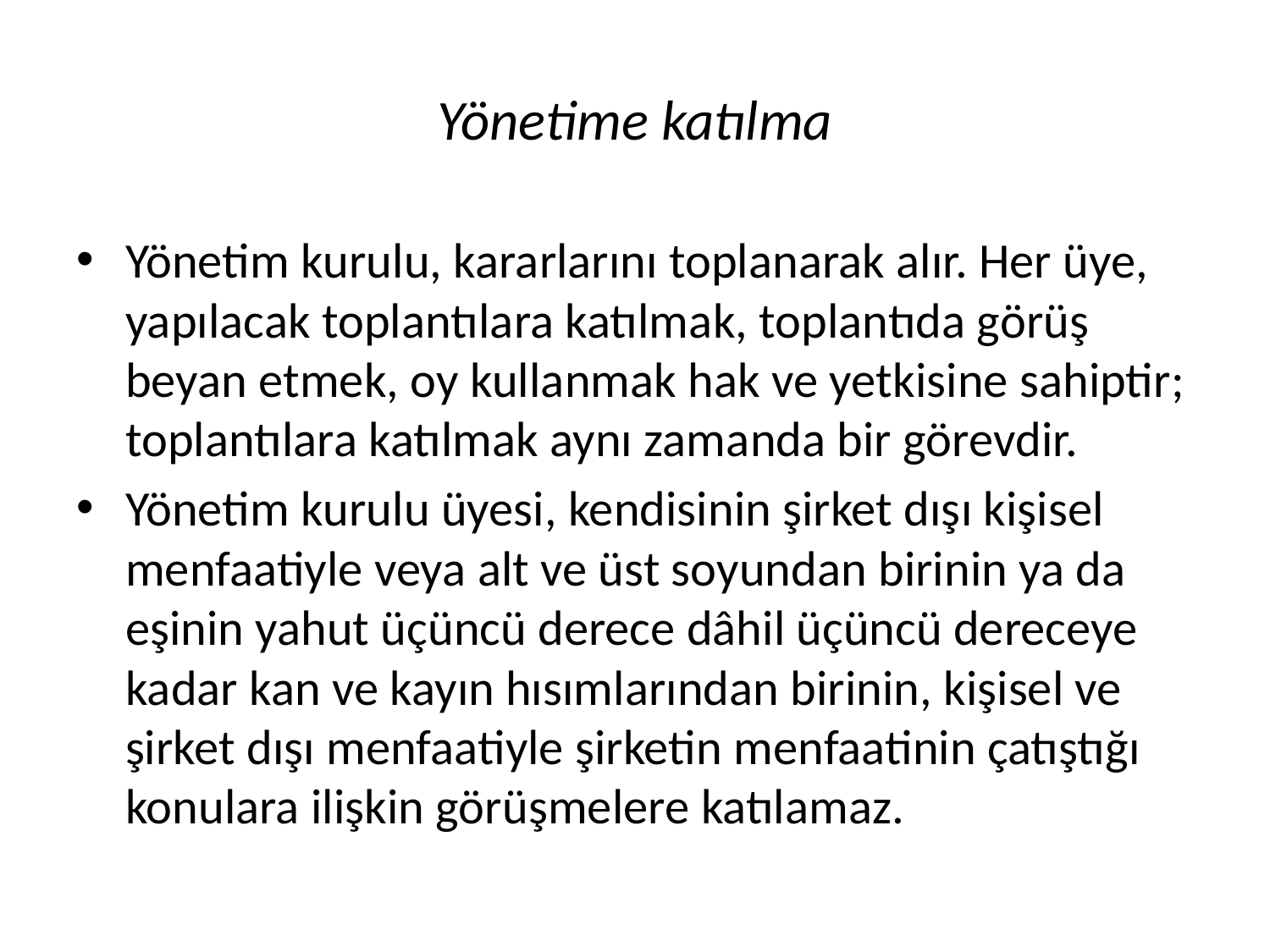

# Yönetime katılma
Yönetim kurulu, kararlarını toplanarak alır. Her üye, yapılacak toplantılara katılmak, toplantıda görüş beyan etmek, oy kullanmak hak ve yetkisine sahiptir; toplantılara katılmak aynı zamanda bir görevdir.
Yönetim kurulu üyesi, kendisinin şirket dışı kişisel menfaatiyle veya alt ve üst soyundan birinin ya da eşinin yahut üçüncü derece dâhil üçüncü dereceye kadar kan ve kayın hısımlarından birinin, kişisel ve şirket dışı menfaatiyle şirketin menfaatinin çatıştığı konulara ilişkin görüşmelere katılamaz.